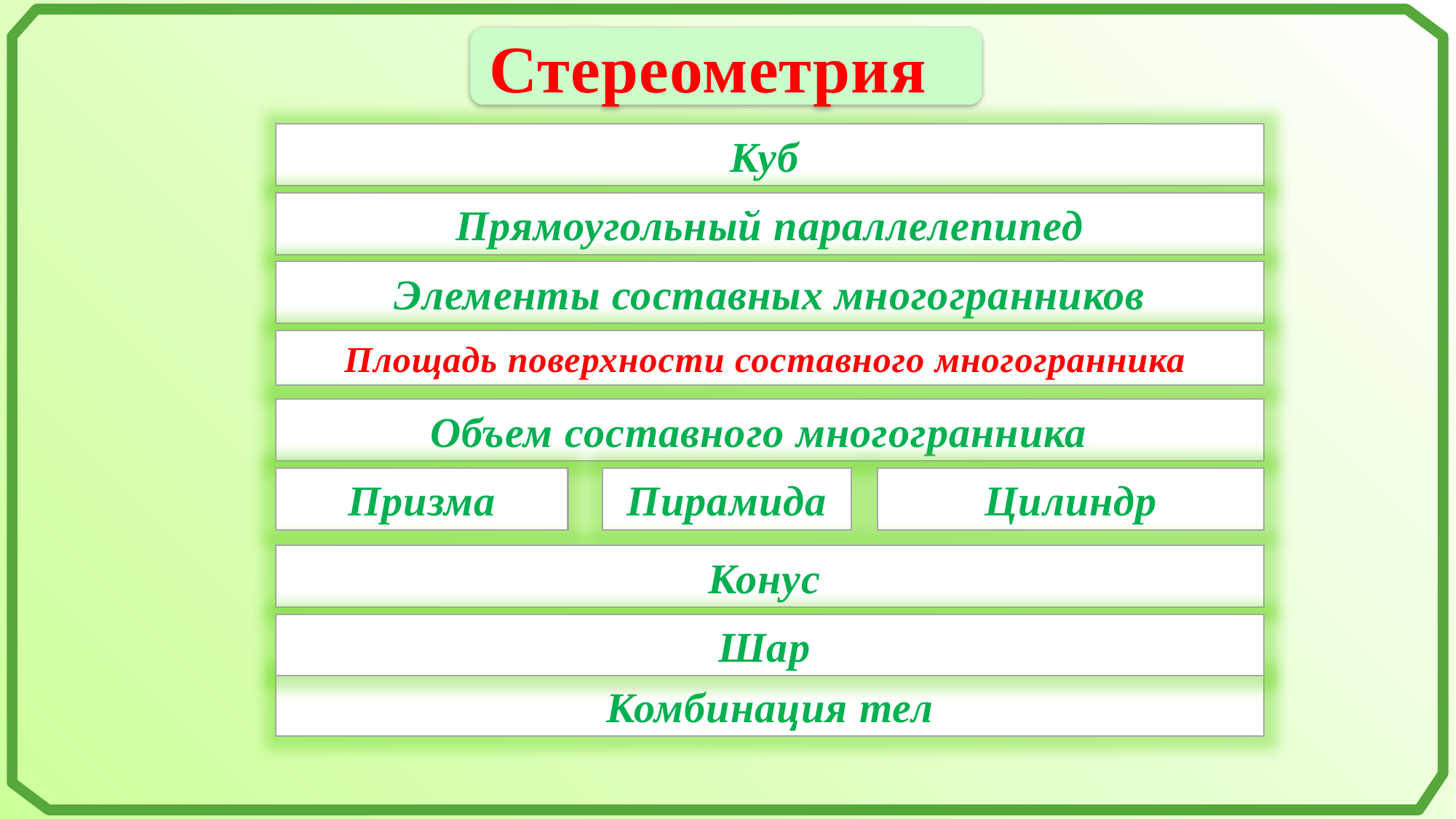

Стереометрия
Куб
Прямоугольный параллелепипед
Элементы составных многогранников
Площадь поверхности составного многогранника
Объем составного многогранника
Призма
Пирамида
Цилиндр
Конус
Шар
Комбинация тел